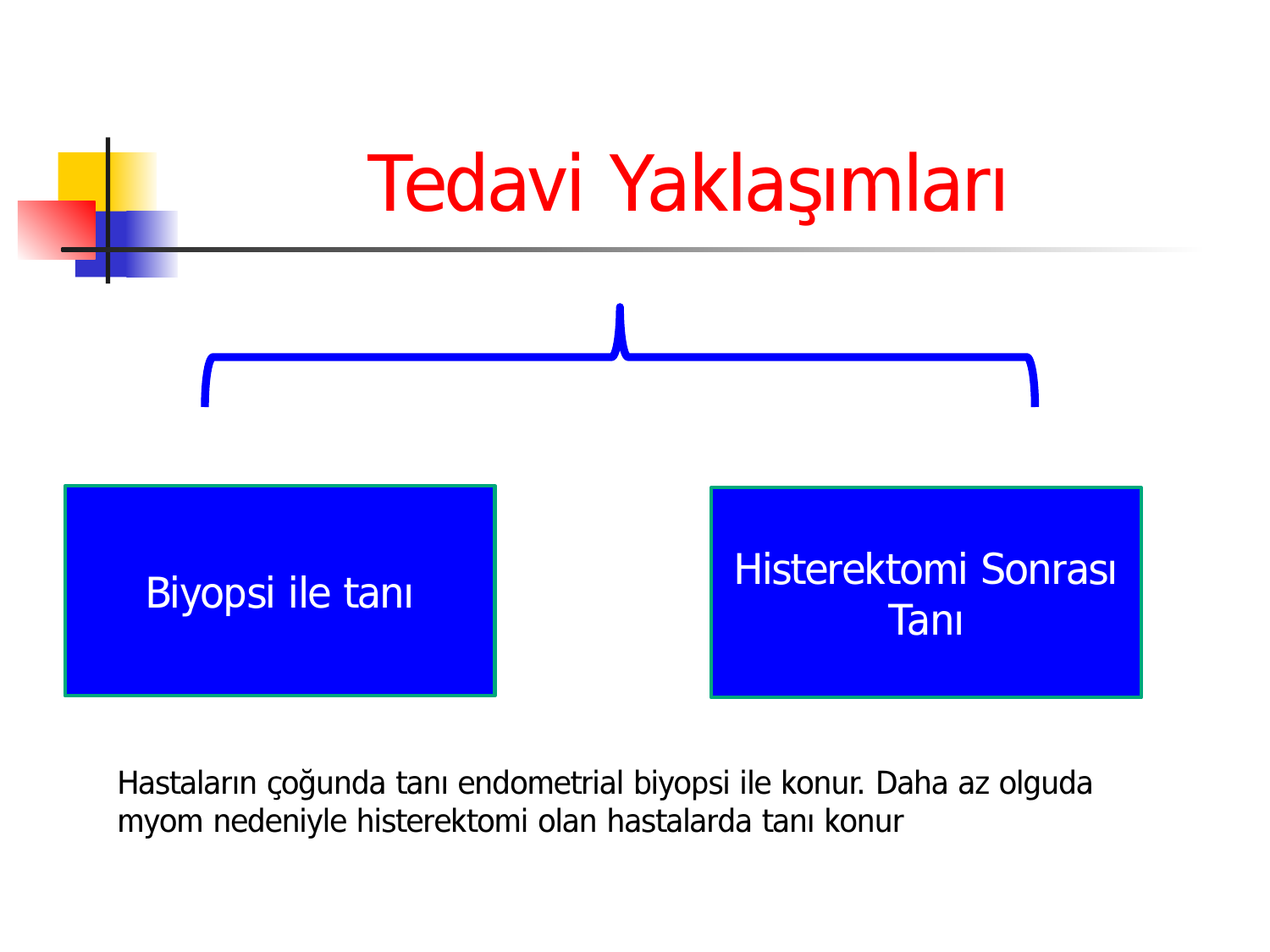

# Tedavi Yaklaşımları
Biyopsi ile tanı
Histerektomi Sonrası
 Tanı
Hastaların çoğunda tanı endometrial biyopsi ile konur. Daha az olguda myom nedeniyle histerektomi olan hastalarda tanı konur